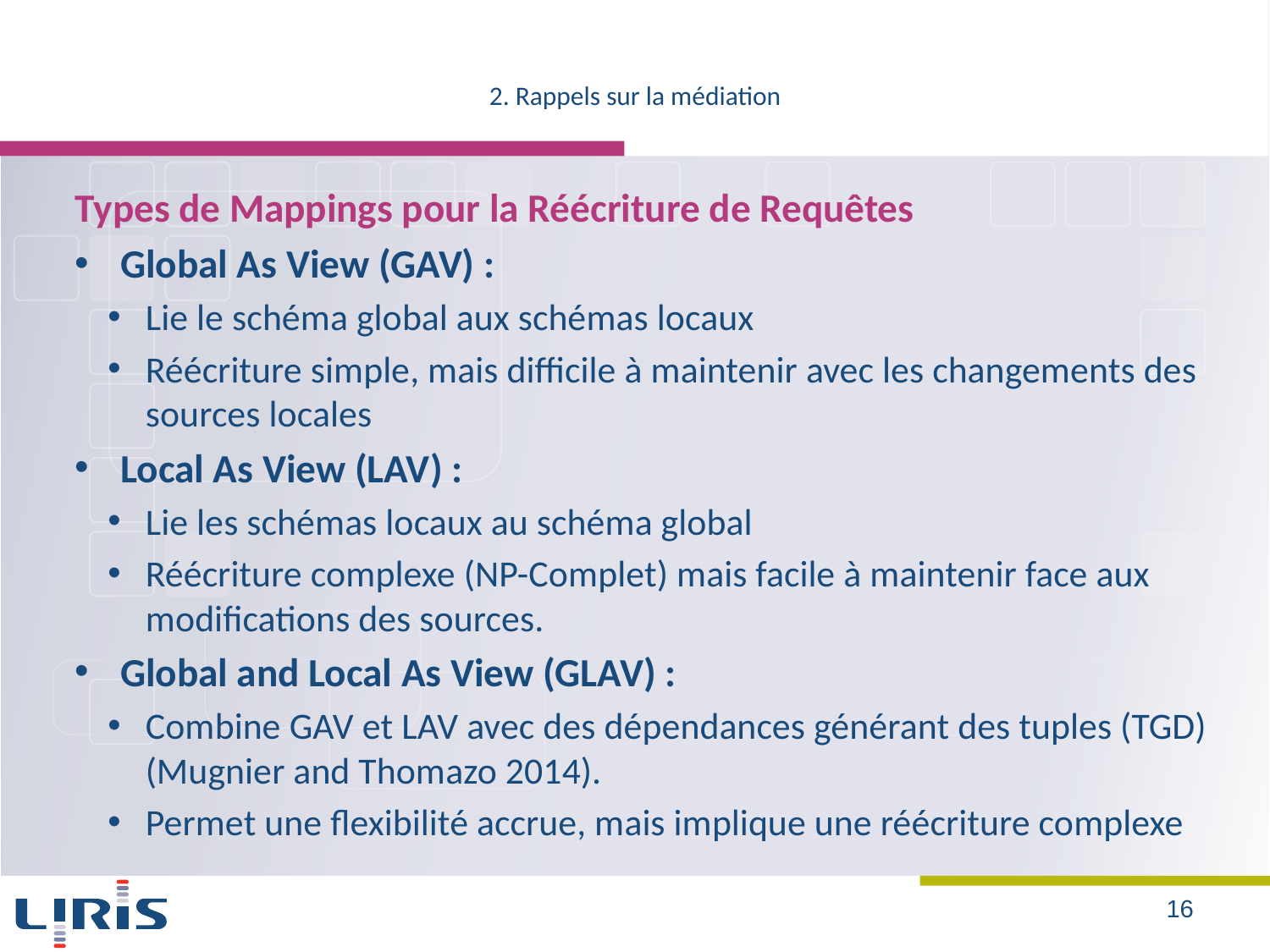

# 2. Rappels sur la médiation
Types de Mappings pour la Réécriture de Requêtes
Global As View (GAV) :
Lie le schéma global aux schémas locaux
Réécriture simple, mais difficile à maintenir avec les changements des sources locales
Local As View (LAV) :
Lie les schémas locaux au schéma global
Réécriture complexe (NP-Complet) mais facile à maintenir face aux modifications des sources.
Global and Local As View (GLAV) :
Combine GAV et LAV avec des dépendances générant des tuples (TGD) (Mugnier and Thomazo 2014).
Permet une flexibilité accrue, mais implique une réécriture complexe
16